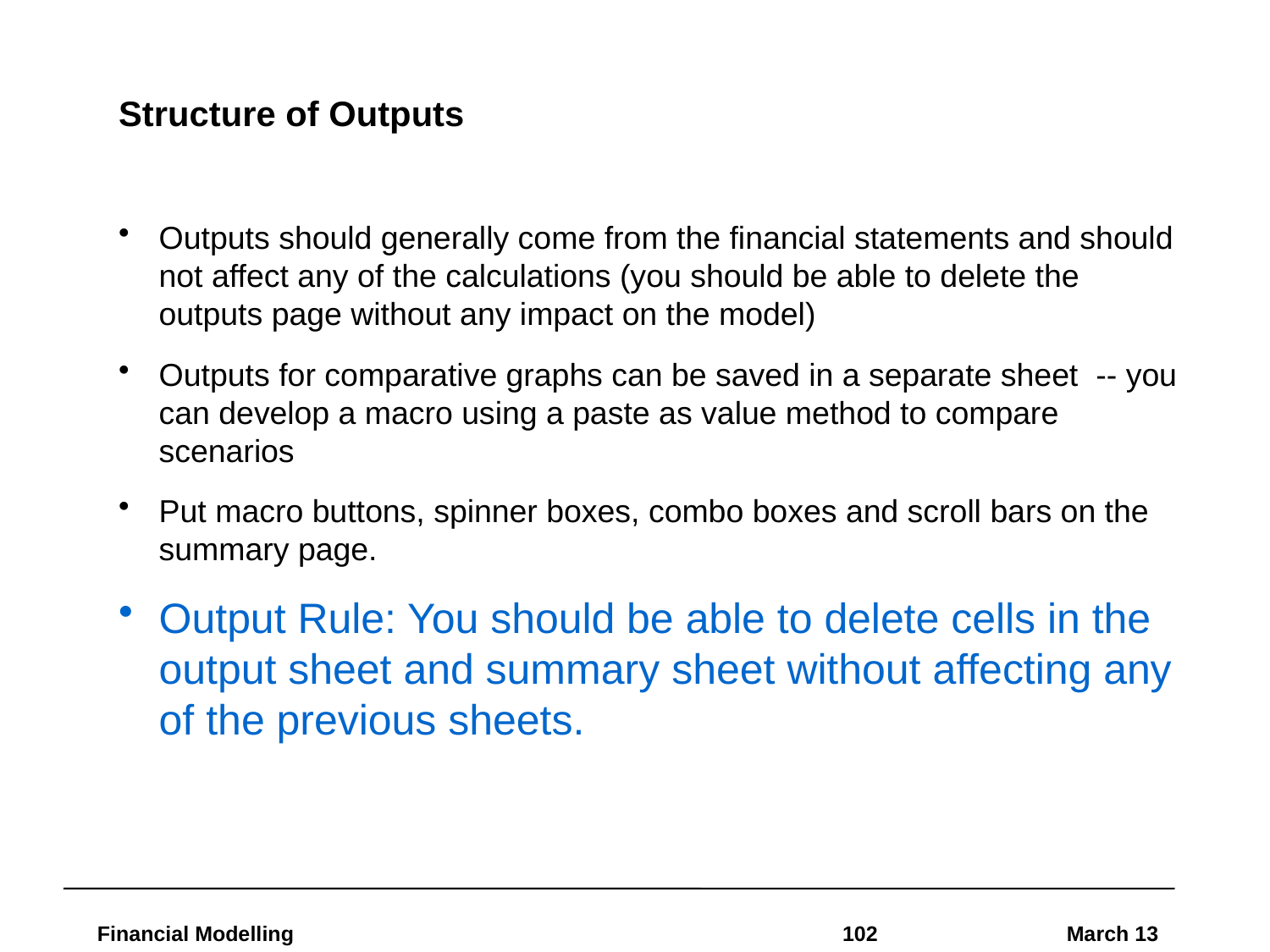

# Structure of Outputs
Outputs should generally come from the financial statements and should not affect any of the calculations (you should be able to delete the outputs page without any impact on the model)
Outputs for comparative graphs can be saved in a separate sheet  -- you can develop a macro using a paste as value method to compare scenarios
Put macro buttons, spinner boxes, combo boxes and scroll bars on the summary page.
Output Rule: You should be able to delete cells in the output sheet and summary sheet without affecting any of the previous sheets.